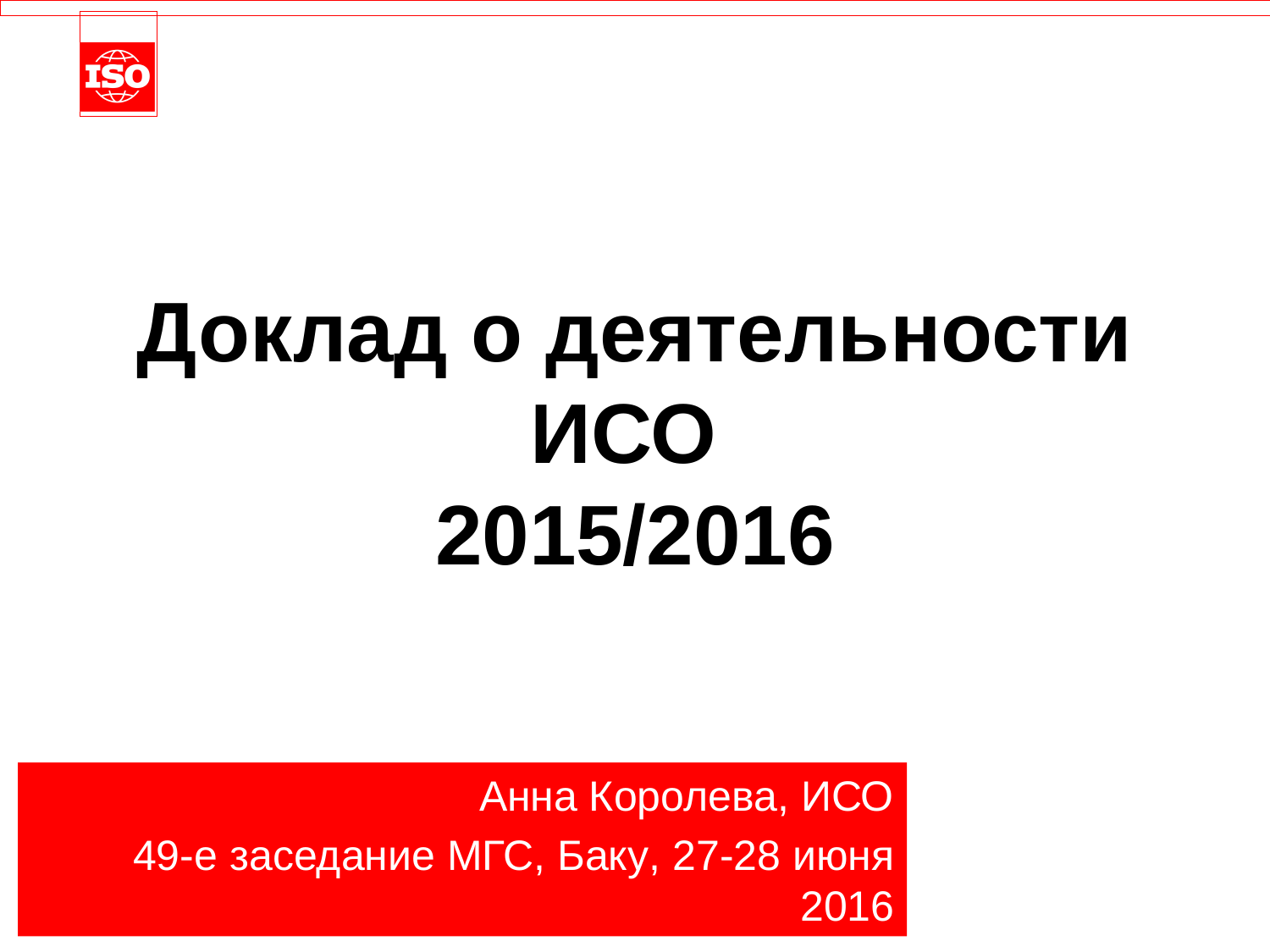

Доклад о деятельности ИСО
2015/2016
Анна Королева, ИСО
49-е заседание МГС, Баку, 27-28 июня 2016